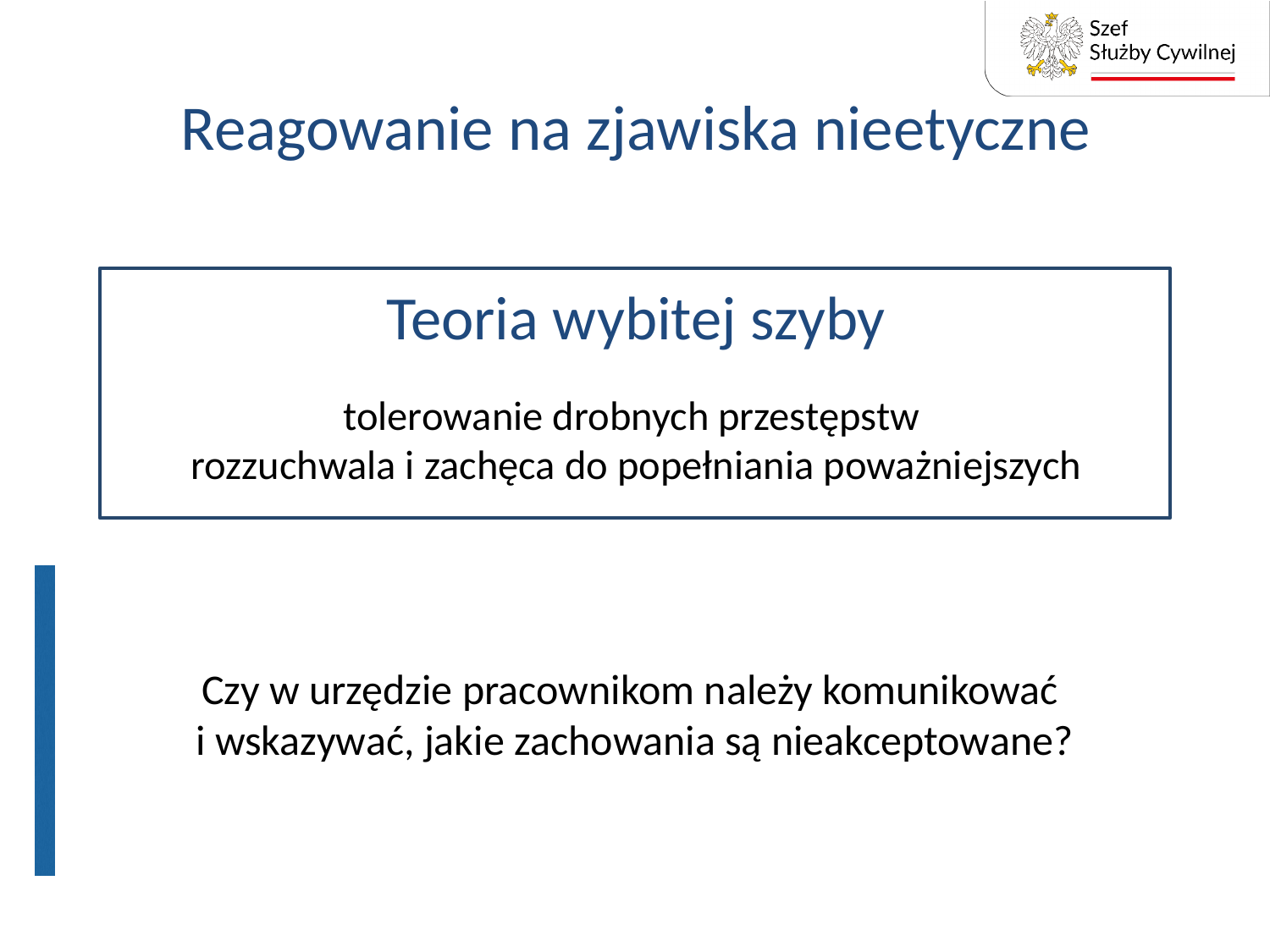

# Reagowanie na zjawiska nieetyczne

Teoria wybitej szyby

tolerowanie drobnych przestępstw
rozzuchwala i zachęca do popełniania poważniejszych

Czy w urzędzie pracownikom należy komunikować
i wskazywać, jakie zachowania są nieakceptowane?